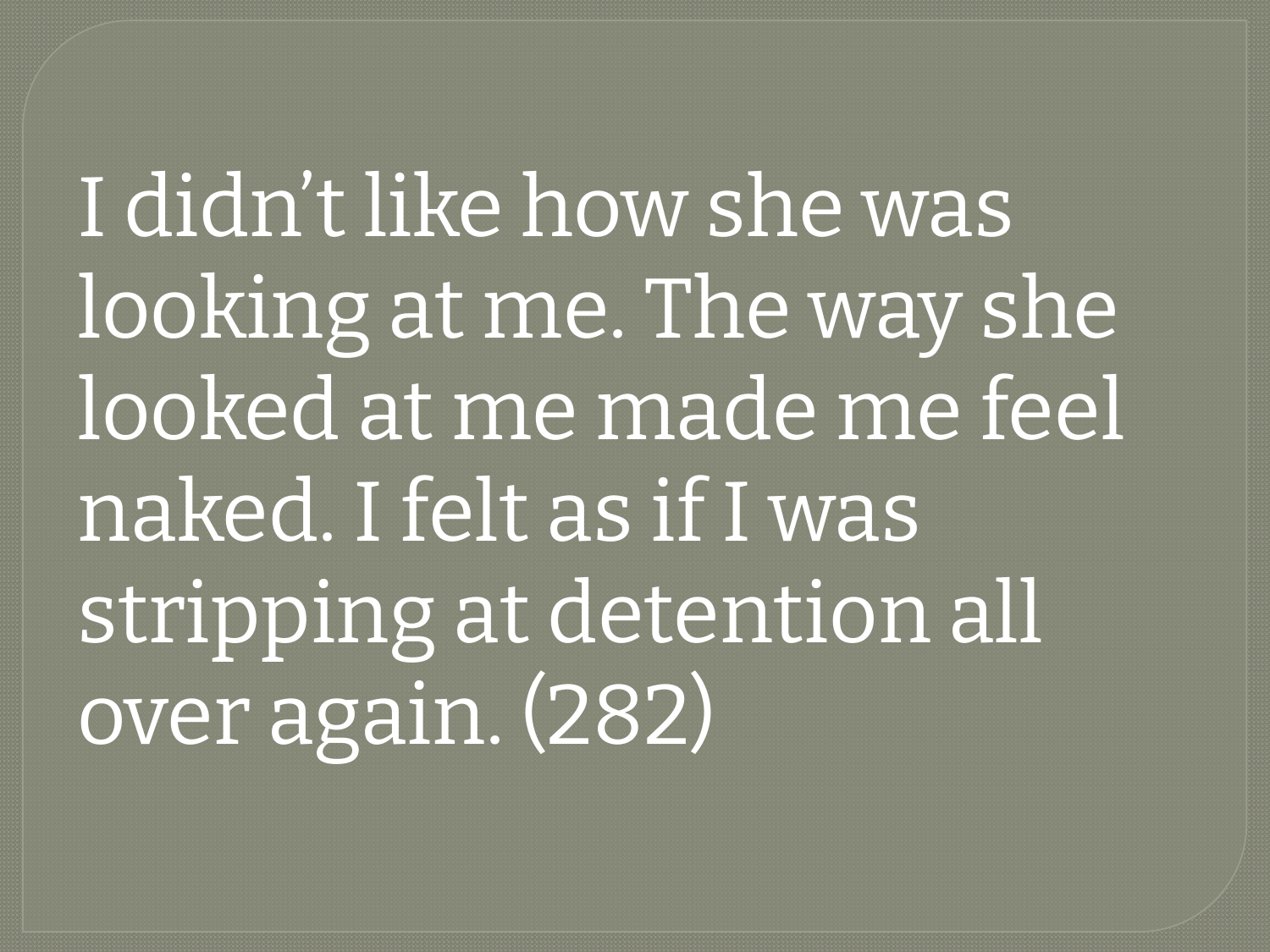

I didn’t like how she was looking at me. The way she looked at me made me feel naked. I felt as if I was stripping at detention all over again. (282)